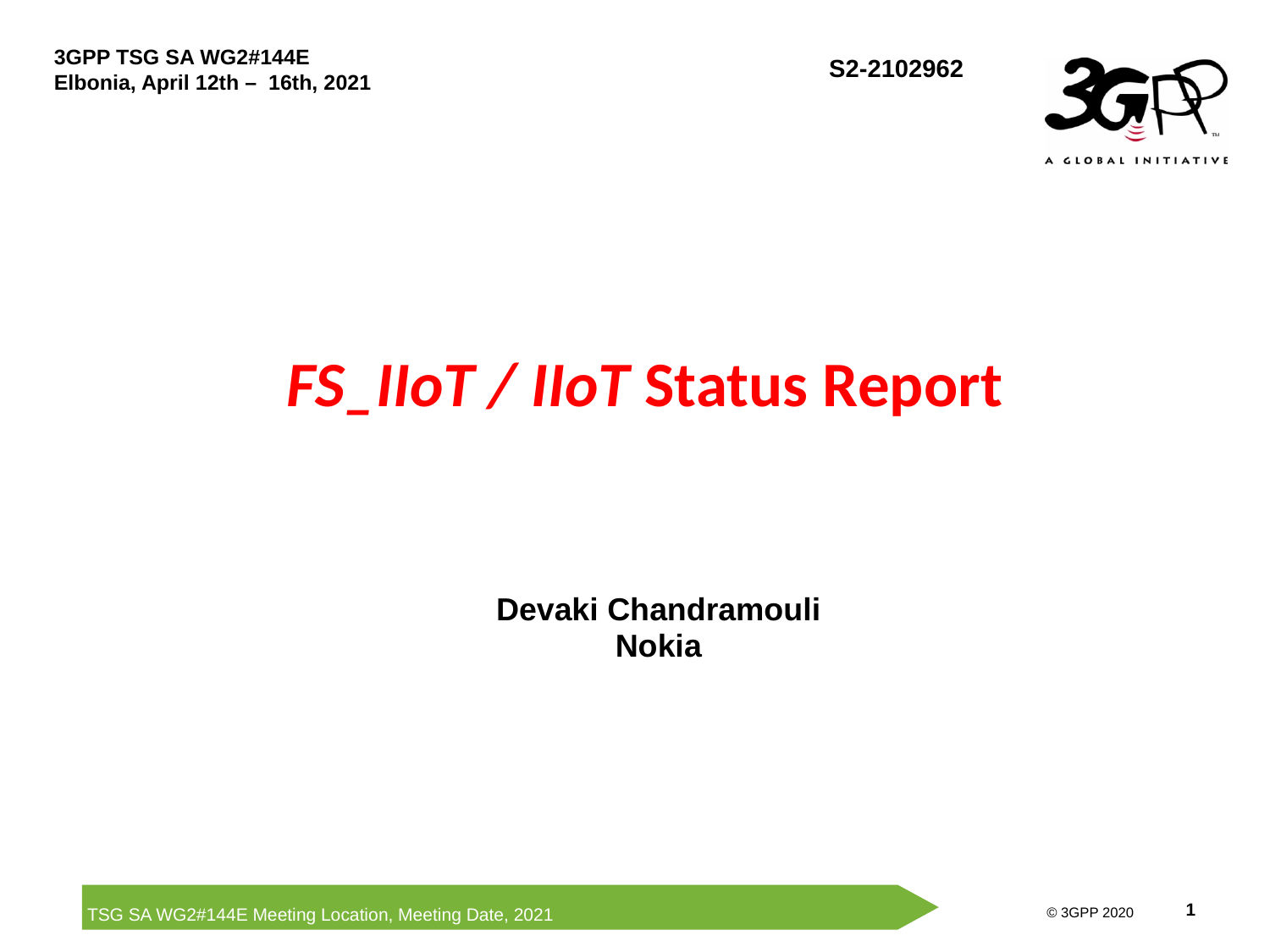

# FS_IIoT / IIoT Status Report
Devaki Chandramouli
Nokia